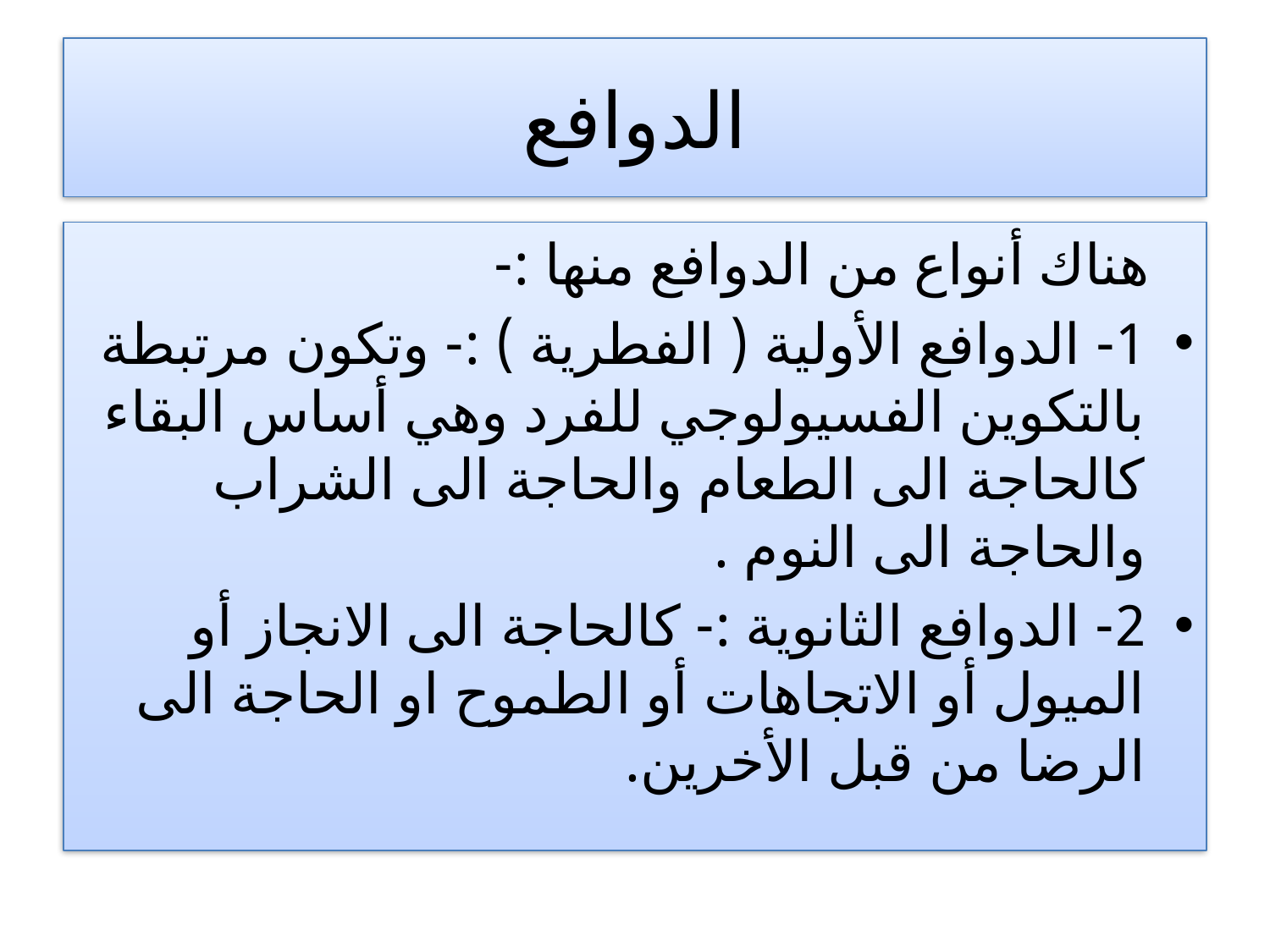

# الدوافع
   هناك أنواع من الدوافع منها :-
1- الدوافع الأولية ( الفطرية ) :- وتكون مرتبطة بالتكوين الفسيولوجي للفرد وهي أساس البقاء كالحاجة الى الطعام والحاجة الى الشراب والحاجة الى النوم .
2- الدوافع الثانوية :- كالحاجة الى الانجاز أو الميول أو الاتجاهات أو الطموح او الحاجة الى الرضا من قبل الأخرين.